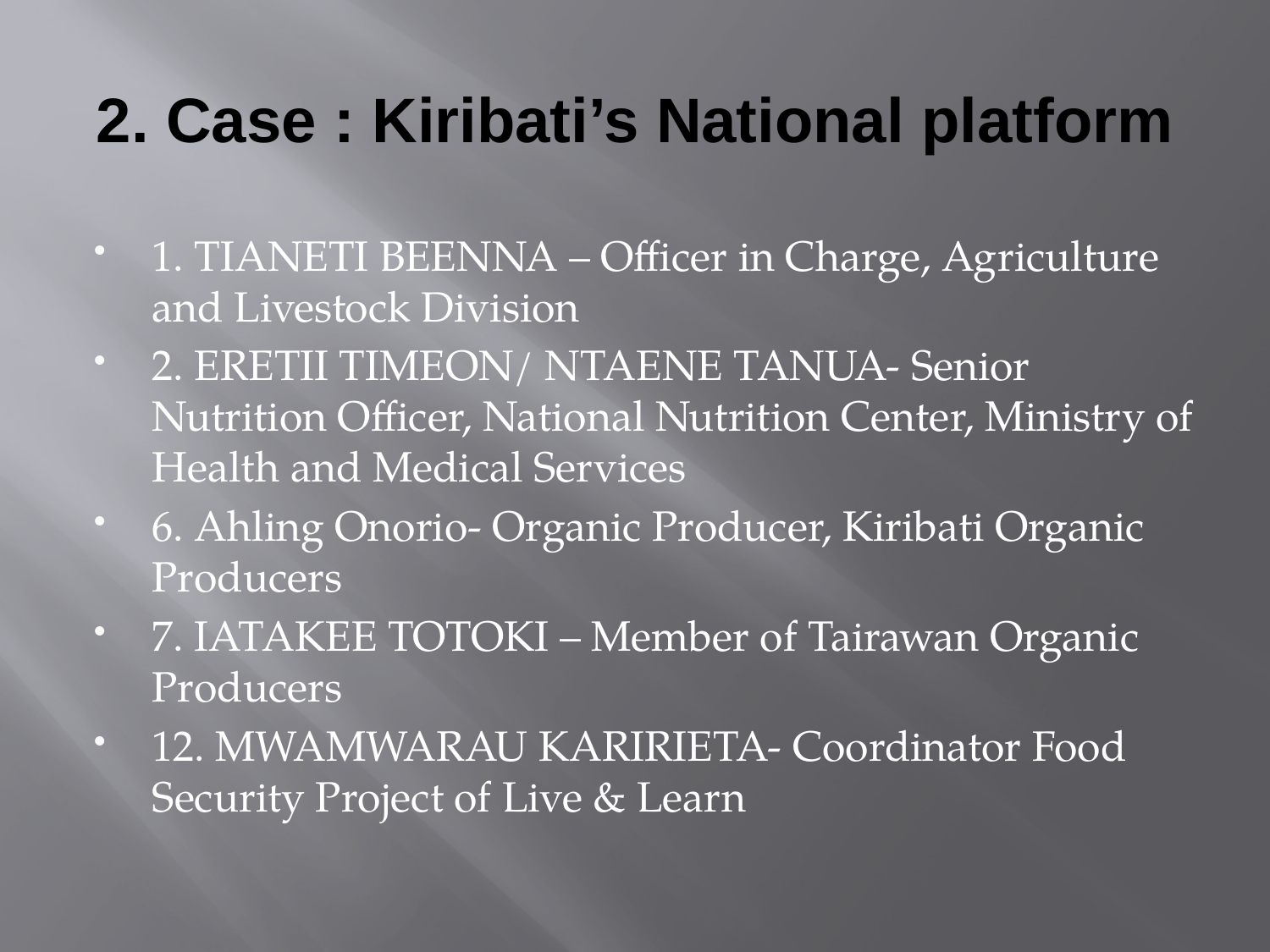

# 2. Case : Kiribati’s National platform
1. TIANETI BEENNA – Officer in Charge, Agriculture and Livestock Division
2. ERETII TIMEON/ NTAENE TANUA- Senior Nutrition Officer, National Nutrition Center, Ministry of Health and Medical Services
6. Ahling Onorio- Organic Producer, Kiribati Organic Producers
7. IATAKEE TOTOKI – Member of Tairawan Organic Producers
12. MWAMWARAU KARIRIETA- Coordinator Food Security Project of Live & Learn